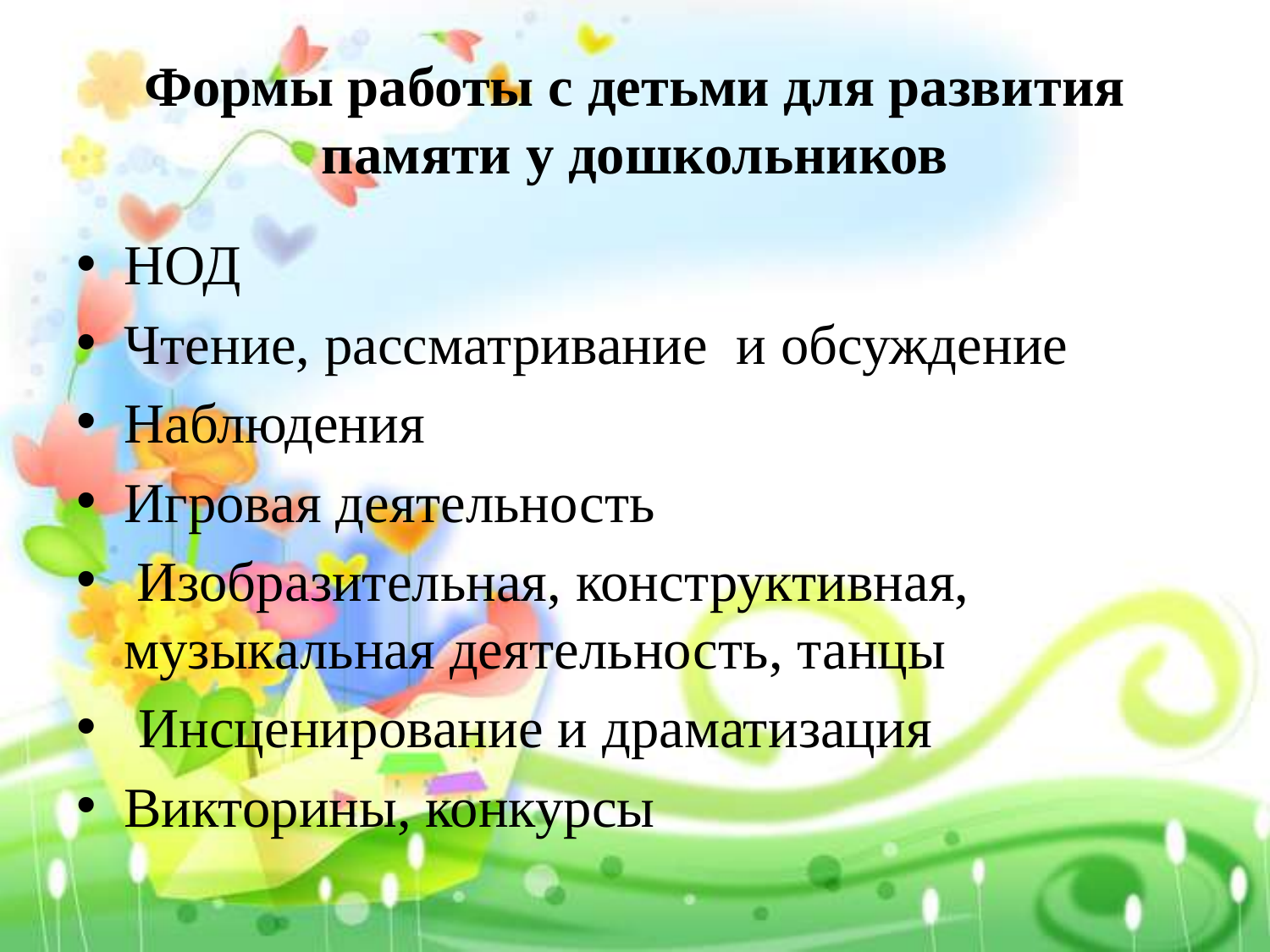

# Формы работы с детьми для развития памяти у дошкольников
НОД
Чтение, рассматривание  и обсуждение
Наблюдения
Игровая деятельность
 Изобразительная, конструктивная, музыкальная деятельность, танцы
 Инсценирование и драматизация
Викторины, конкурсы